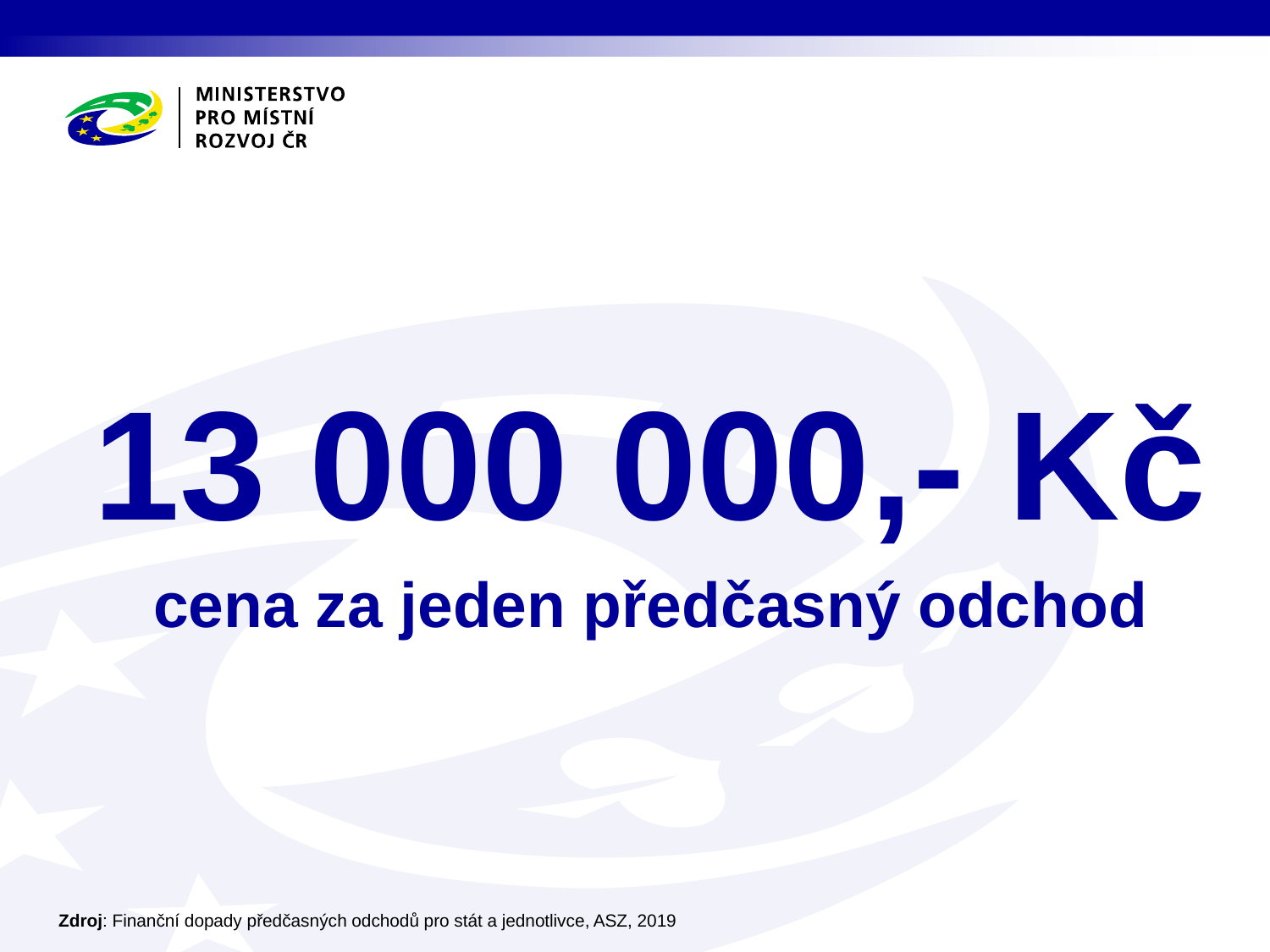

13 000 000,- Kč
cena za jeden předčasný odchod

Zdroj: Finanční dopady předčasných odchodů pro stát a jednotlivce, ASZ, 2019